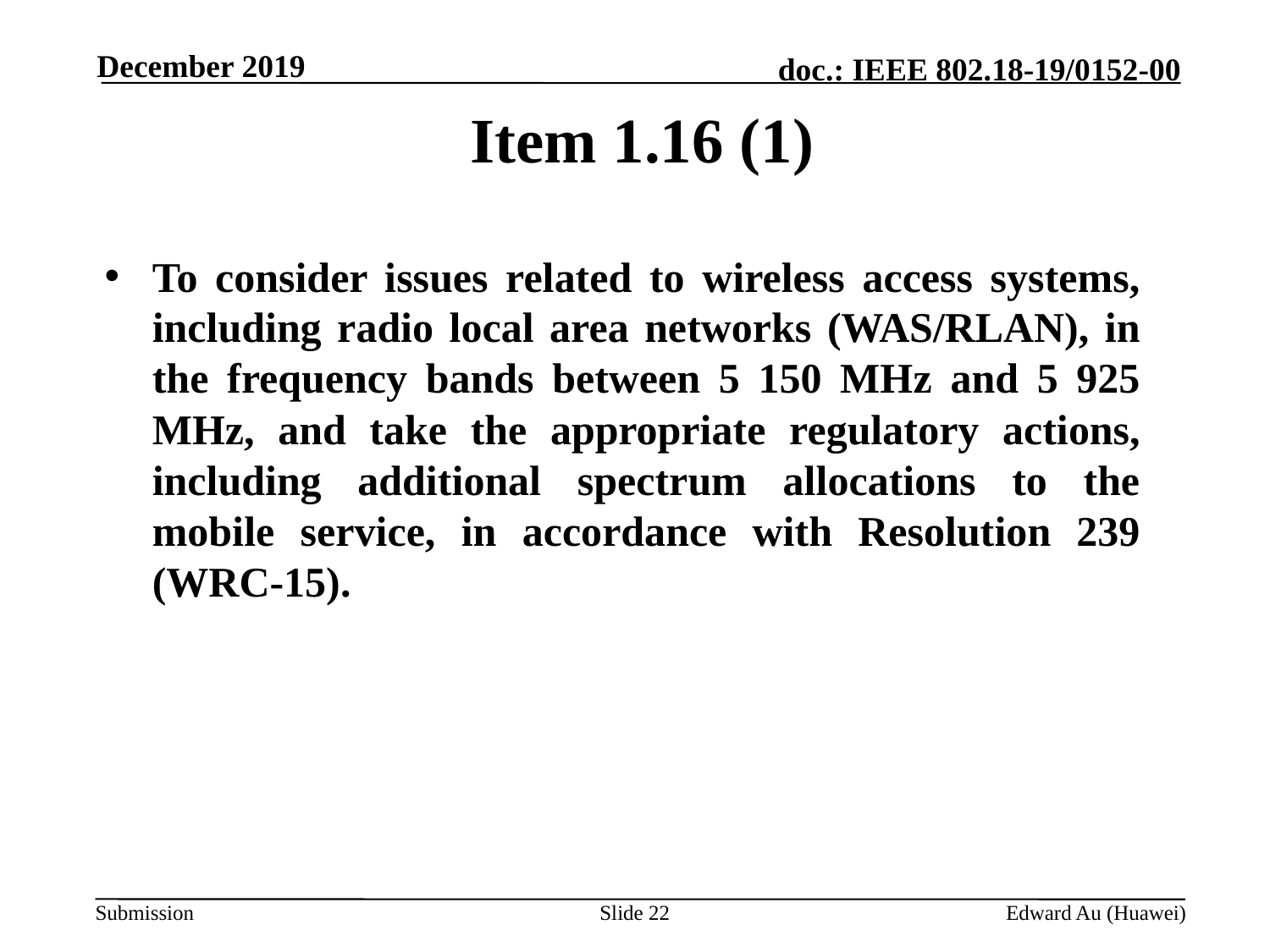

December 2019
# Item 1.16 (1)
To consider issues related to wireless access systems, including radio local area networks (WAS/RLAN), in the frequency bands between 5 150 MHz and 5 925 MHz, and take the appropriate regulatory actions, including additional spectrum allocations to the mobile service, in accordance with Resolution 239 (WRC-15).

Slide 22
Edward Au (Huawei)